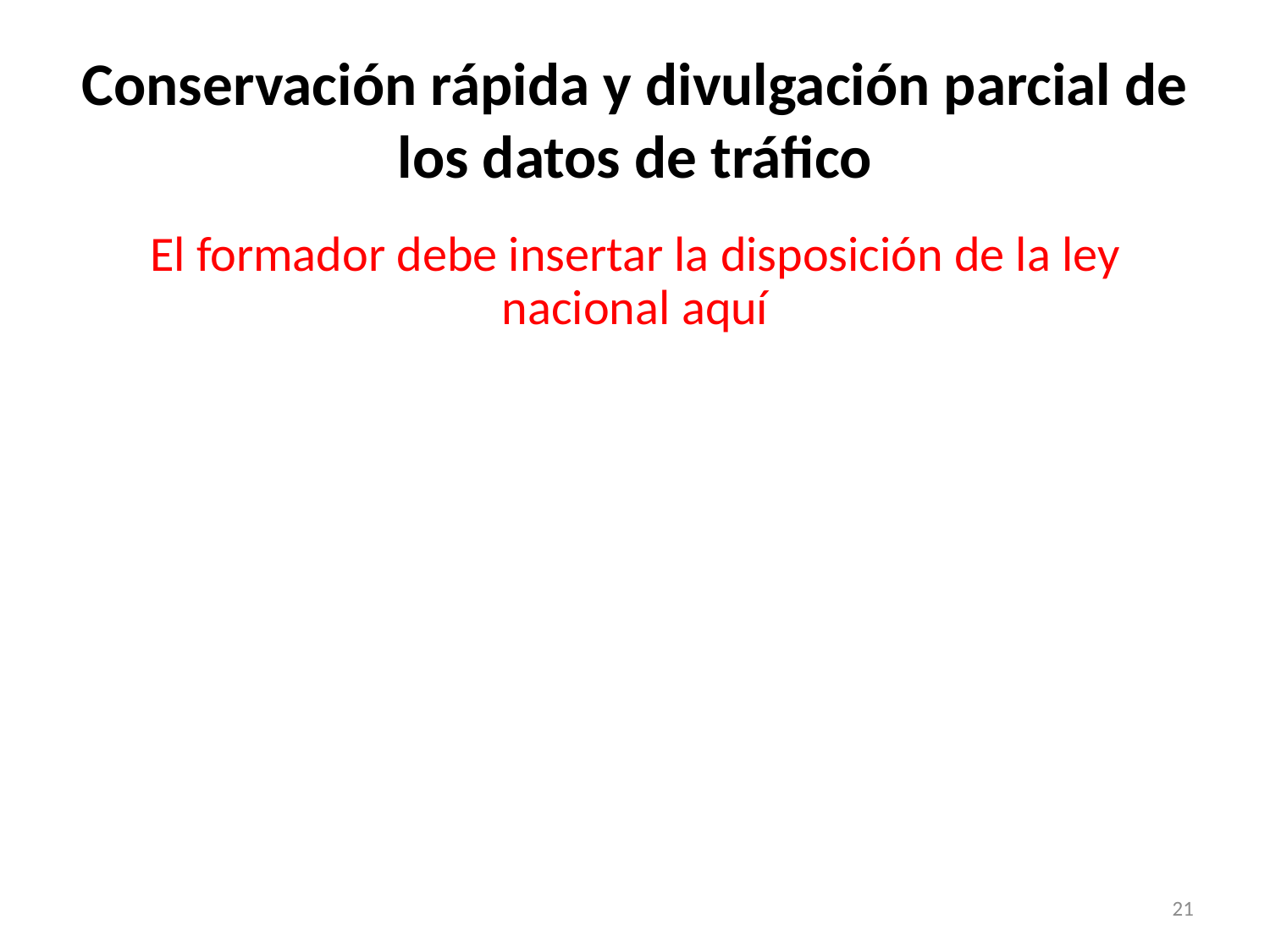

# Conservación rápida y divulgación parcial de los datos de tráfico
El formador debe insertar la disposición de la ley nacional aquí
21